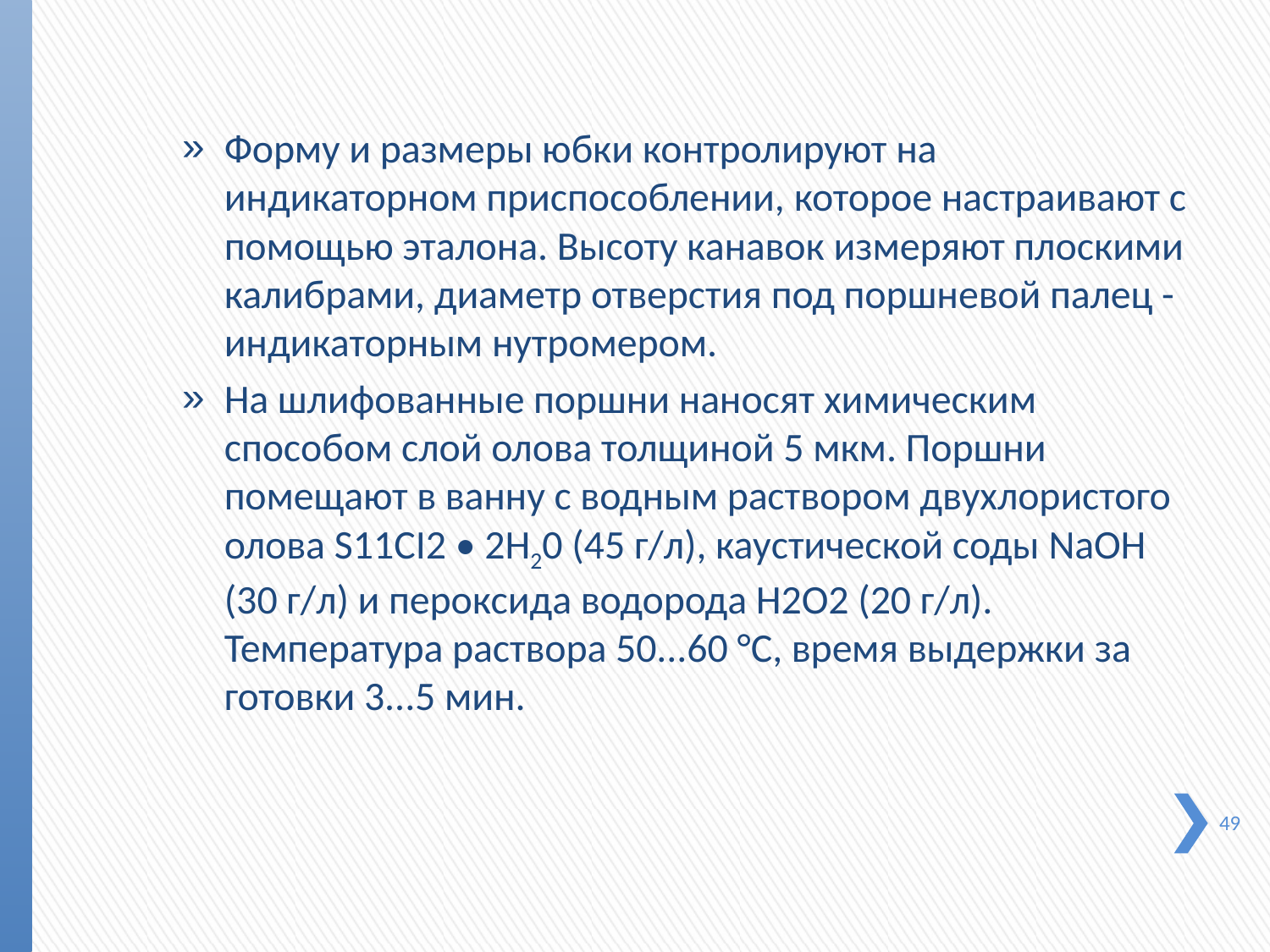

Форму и размеры юбки контролируют на индикаторном приспособлении, которое настраивают с помощью эталона. Высоту канавок измеряют плоскими калибрами, диаметр от­верстия под поршневой палец - индикаторным нутромером.
На шлифованные поршни наносят химическим способом слой олова толщиной 5 мкм. Поршни помещают в ванну с водным раствором двухлористого олова S11CI2 • 2Н20 (45 г/л), каустической соды NaOH (30 г/л) и пероксида водорода Н2О2 (20 г/л). Температура раствора 50...60 °С, время выдержки за­готовки 3...5 мин.

49